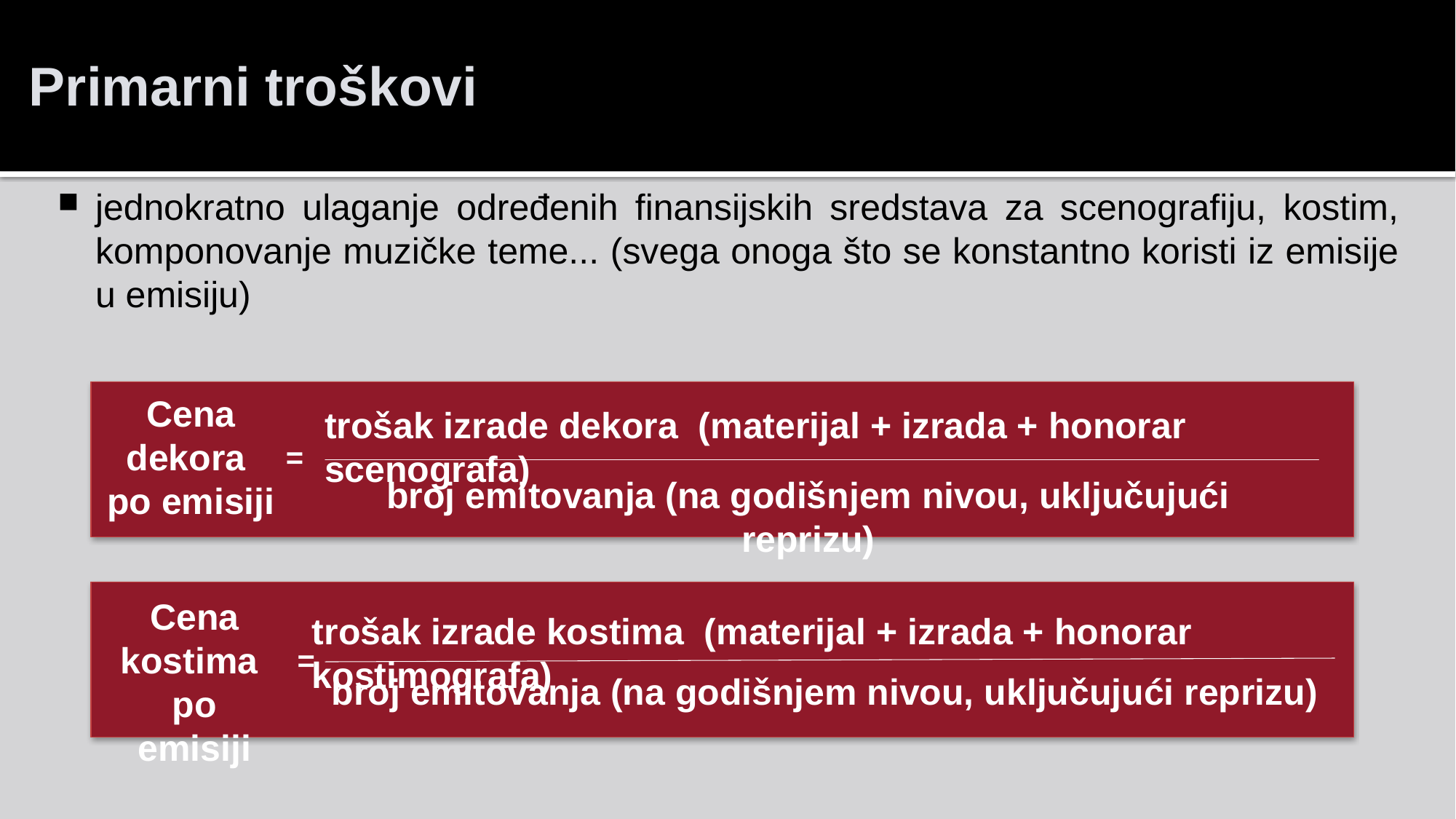

# Primarni troškovi
jednokratno ulaganje određenih finansijskih sredstava za scenografiju, kostim, komponovanje muzičke teme... (svega onoga što se konstantno koristi iz emisije u emisiju)

Cena dekora
po emisiji
trošak izrade dekora  (materijal + izrada + honorar scenografa)
=
broj emitovanja (na godišnjem nivou, uključujući reprizu)

Cena kostima
po emisiji
trošak izrade kostima  (materijal + izrada + honorar kostimografa)
=
broj emitovanja (na godišnjem nivou, uključujući reprizu)